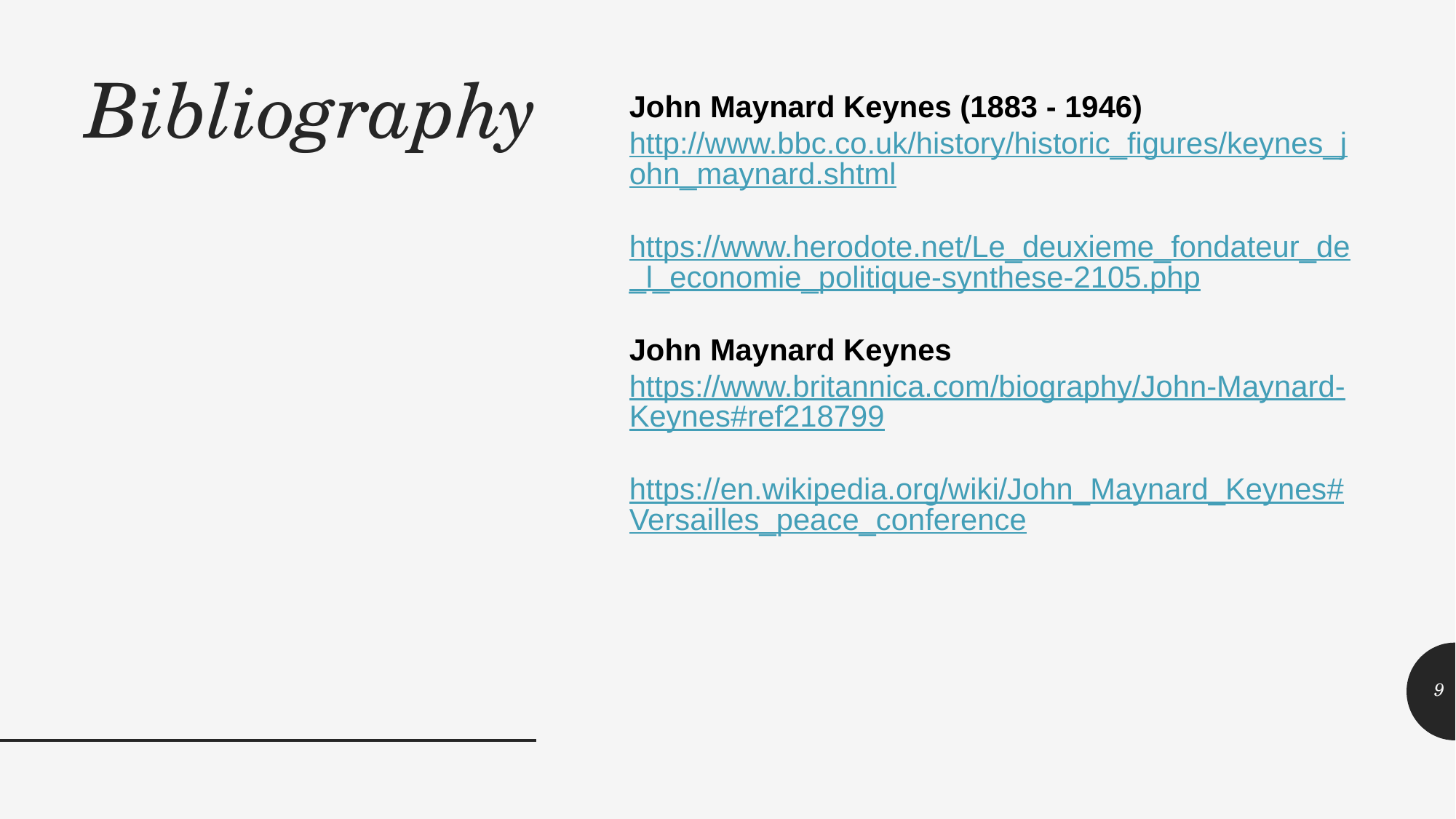

# Bibliography
John Maynard Keynes (1883 - 1946)
http://www.bbc.co.uk/history/historic_figures/keynes_john_maynard.shtml

https://www.herodote.net/Le_deuxieme_fondateur_de_l_economie_politique-synthese-2105.php

John Maynard Keynes
https://www.britannica.com/biography/John-Maynard-Keynes#ref218799

https://en.wikipedia.org/wiki/John_Maynard_Keynes#Versailles_peace_conference

9